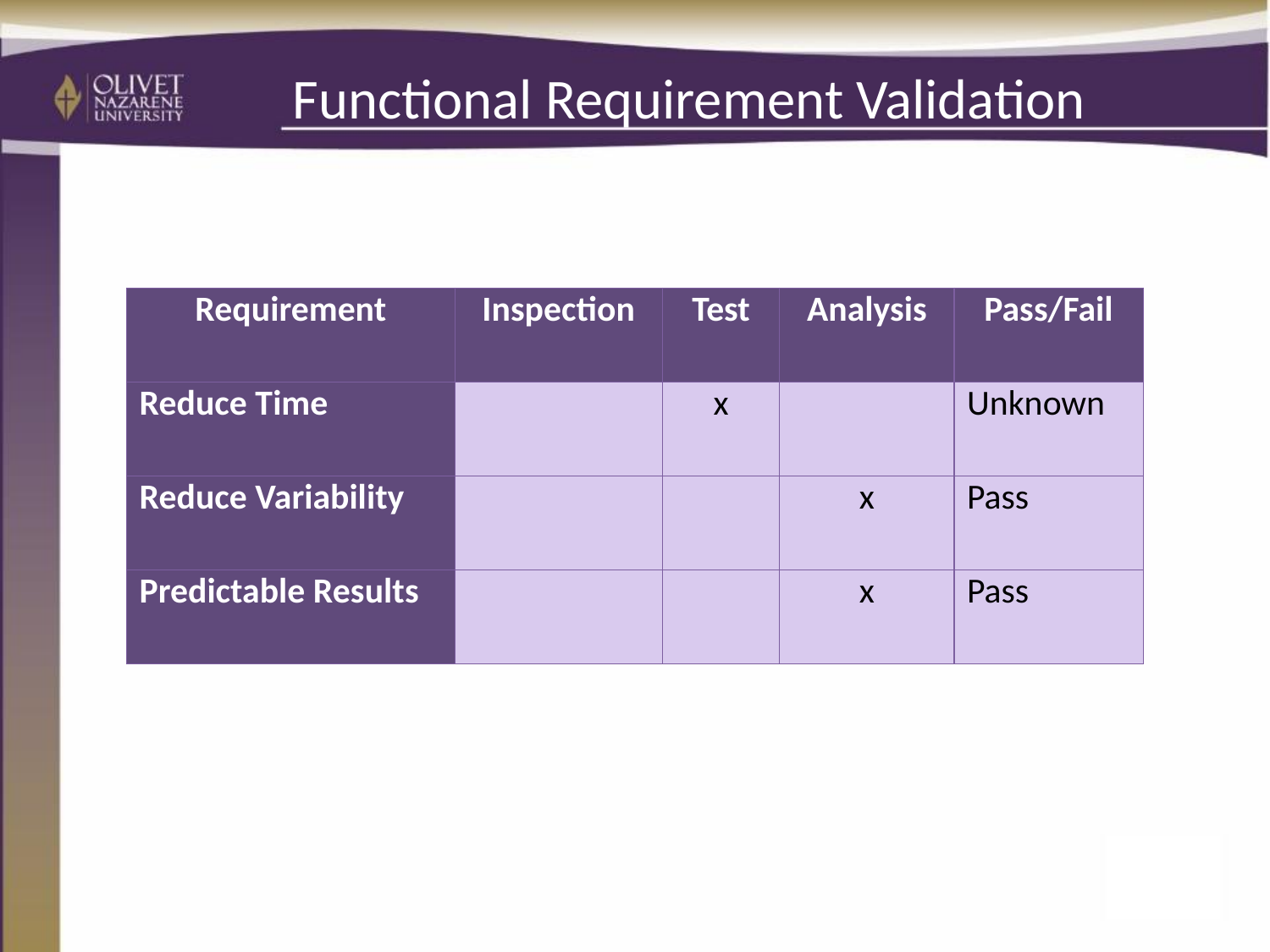

# Functional Requirement Validation​
| Requirement​ | Inspection​ | Test​ | Analysis​ | Pass/Fail​ |
| --- | --- | --- | --- | --- |
| Reduce Time​ | ​ | x​ | ​ | Unknown​ |
| Reduce Variability​ | ​ | ​ | x​ | Pass​ |
| Predictable Results​ | ​ | ​ | x​ | Pass​ |